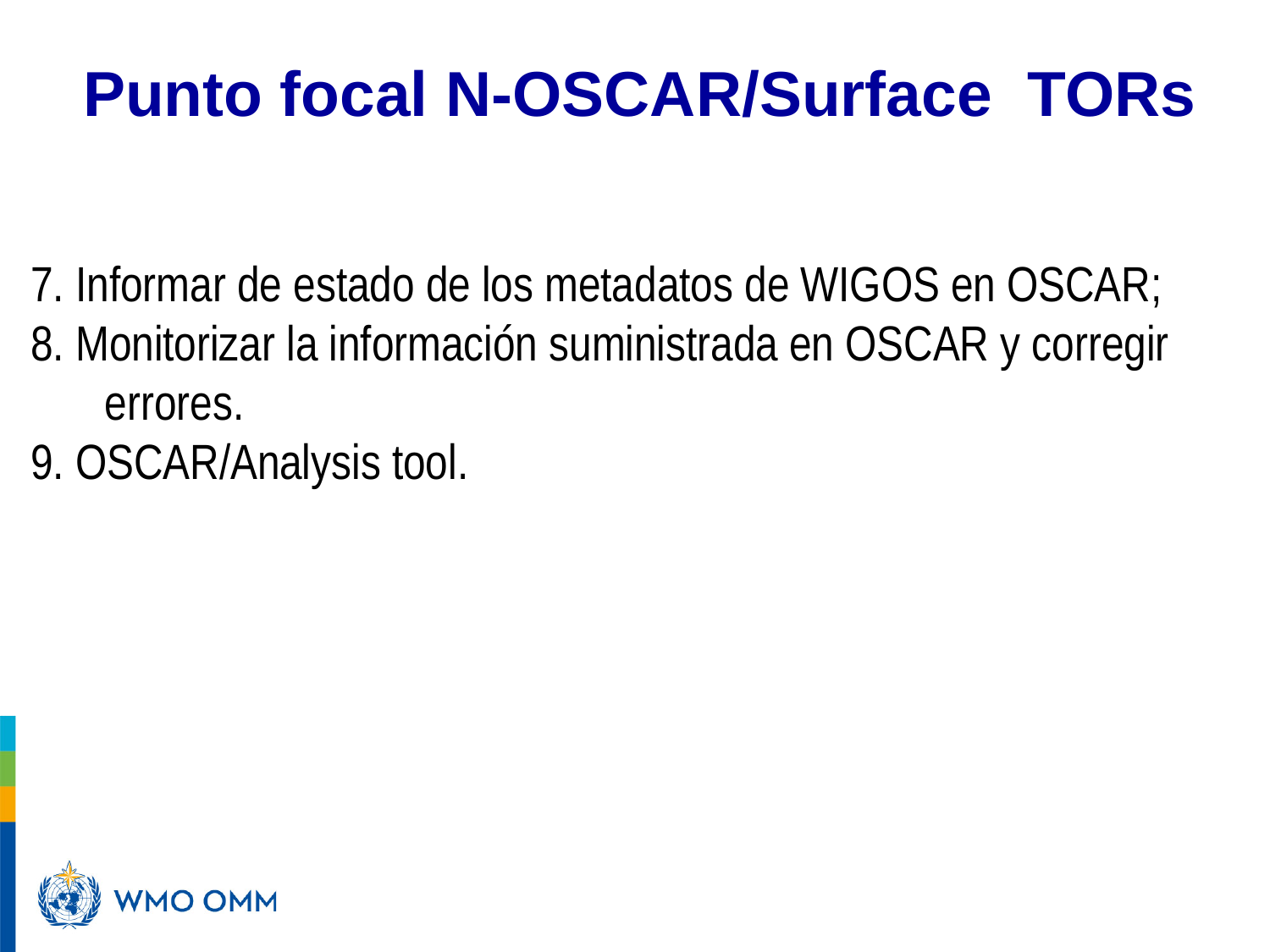

Punto focal N-OSCAR/Surface  TORs
7. Informar de estado de los metadatos de WIGOS en OSCAR;
8. Monitorizar la información suministrada en OSCAR y corregir errores.
9. OSCAR/Analysis tool.